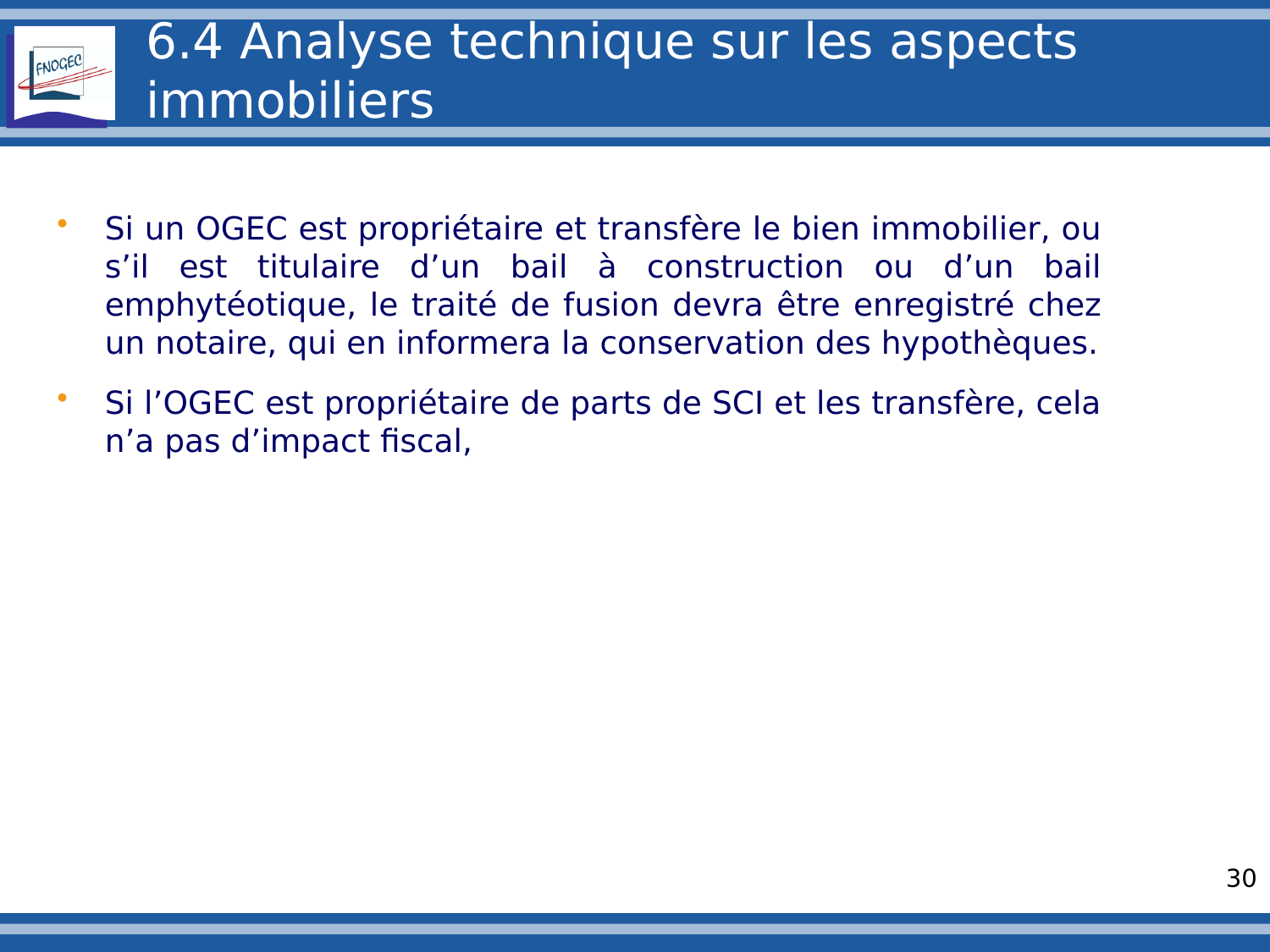

# 6.4 Analyse technique sur les aspects immobiliers
Si un OGEC est propriétaire et transfère le bien immobilier, ou s’il est titulaire d’un bail à construction ou d’un bail emphytéotique, le traité de fusion devra être enregistré chez un notaire, qui en informera la conservation des hypothèques.
Si l’OGEC est propriétaire de parts de SCI et les transfère, cela n’a pas d’impact fiscal,
30